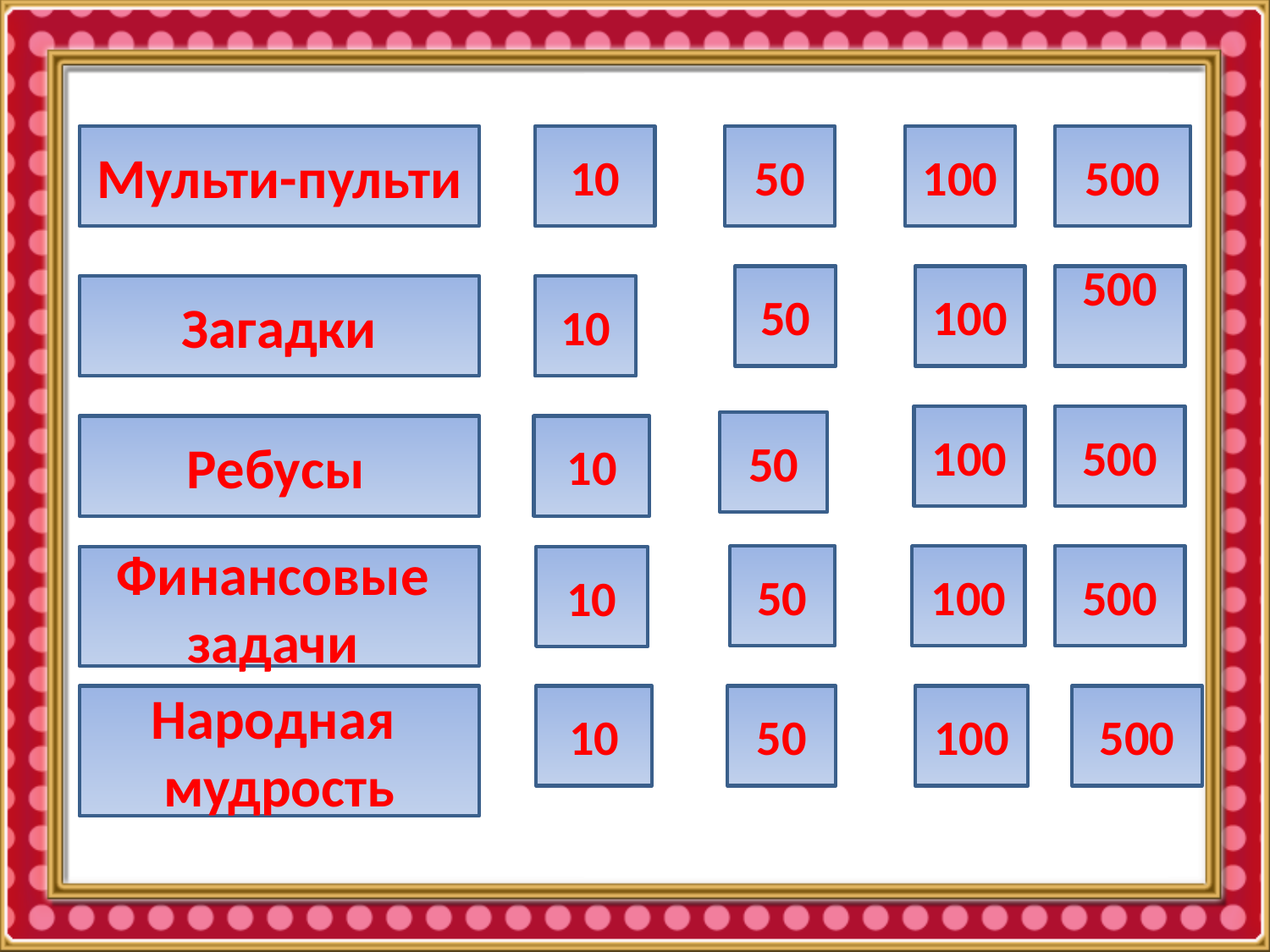

Мульти-пульти
10
50
100
500
50
100
500

Загадки
10
100
500
50
Ребусы
10
50
100
500
Финансовые
задачи
10
Народная
мудрость
10
50
100
500